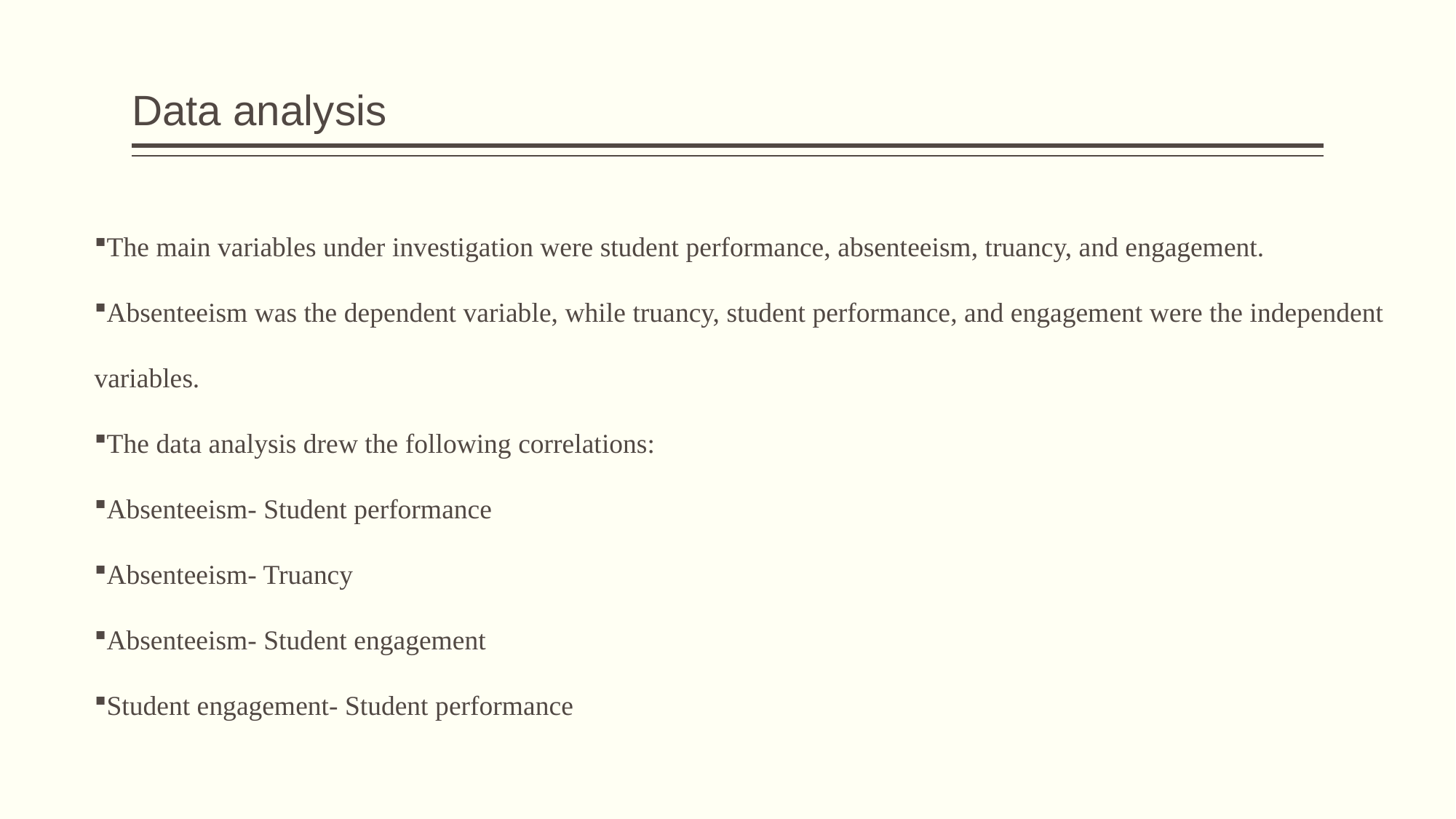

# Data analysis
The main variables under investigation were student performance, absenteeism, truancy, and engagement.
Absenteeism was the dependent variable, while truancy, student performance, and engagement were the independent variables.
The data analysis drew the following correlations:
Absenteeism- Student performance
Absenteeism- Truancy
Absenteeism- Student engagement
Student engagement- Student performance